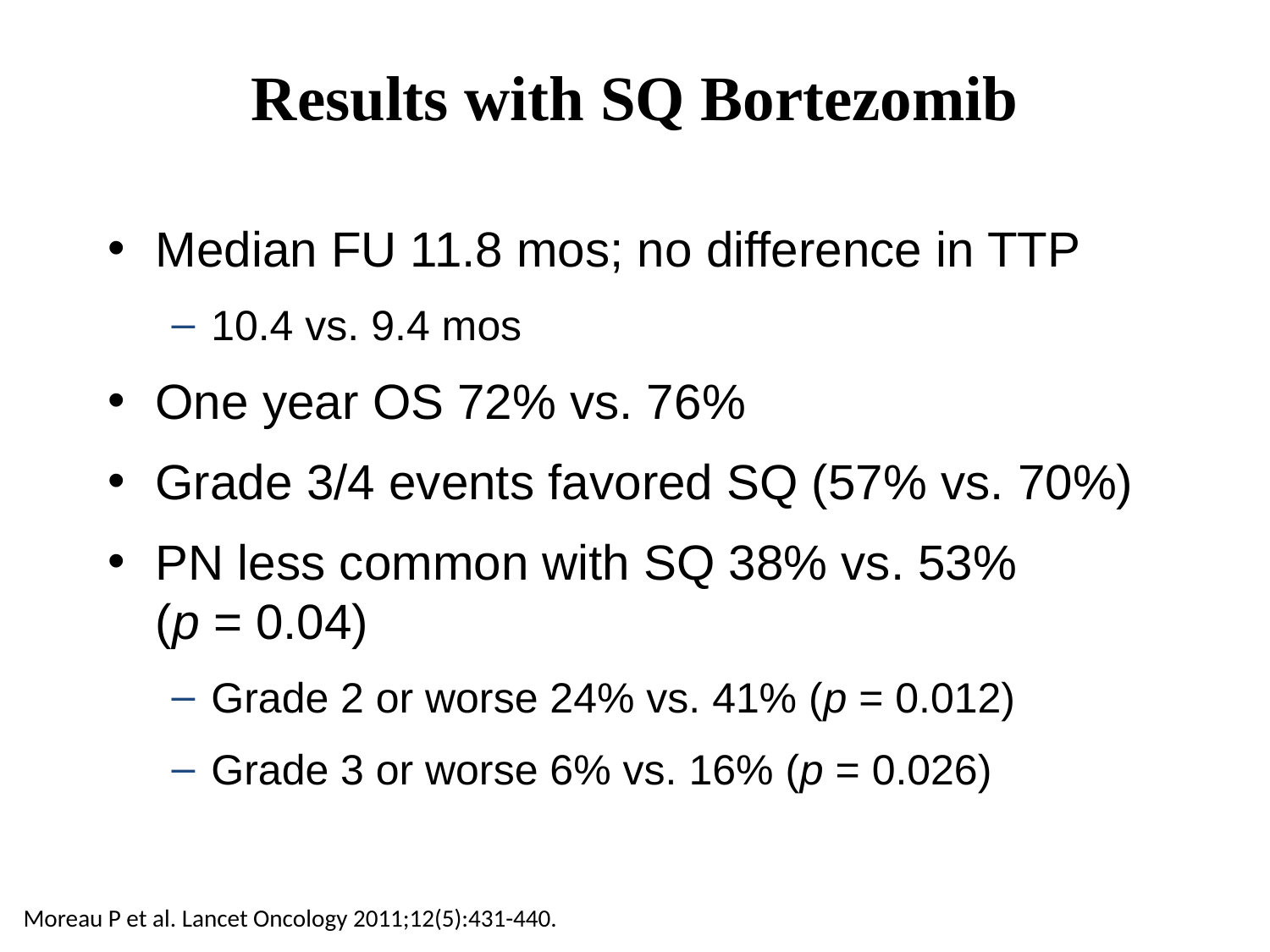

# Results with SQ Bortezomib
Median FU 11.8 mos; no difference in TTP
10.4 vs. 9.4 mos
One year OS 72% vs. 76%
Grade 3/4 events favored SQ (57% vs. 70%)
PN less common with SQ 38% vs. 53%
(p = 0.04)
Grade 2 or worse 24% vs. 41% (p = 0.012)
Grade 3 or worse 6% vs. 16% (p = 0.026)
Moreau P et al. Lancet Oncology 2011;12(5):431-440.